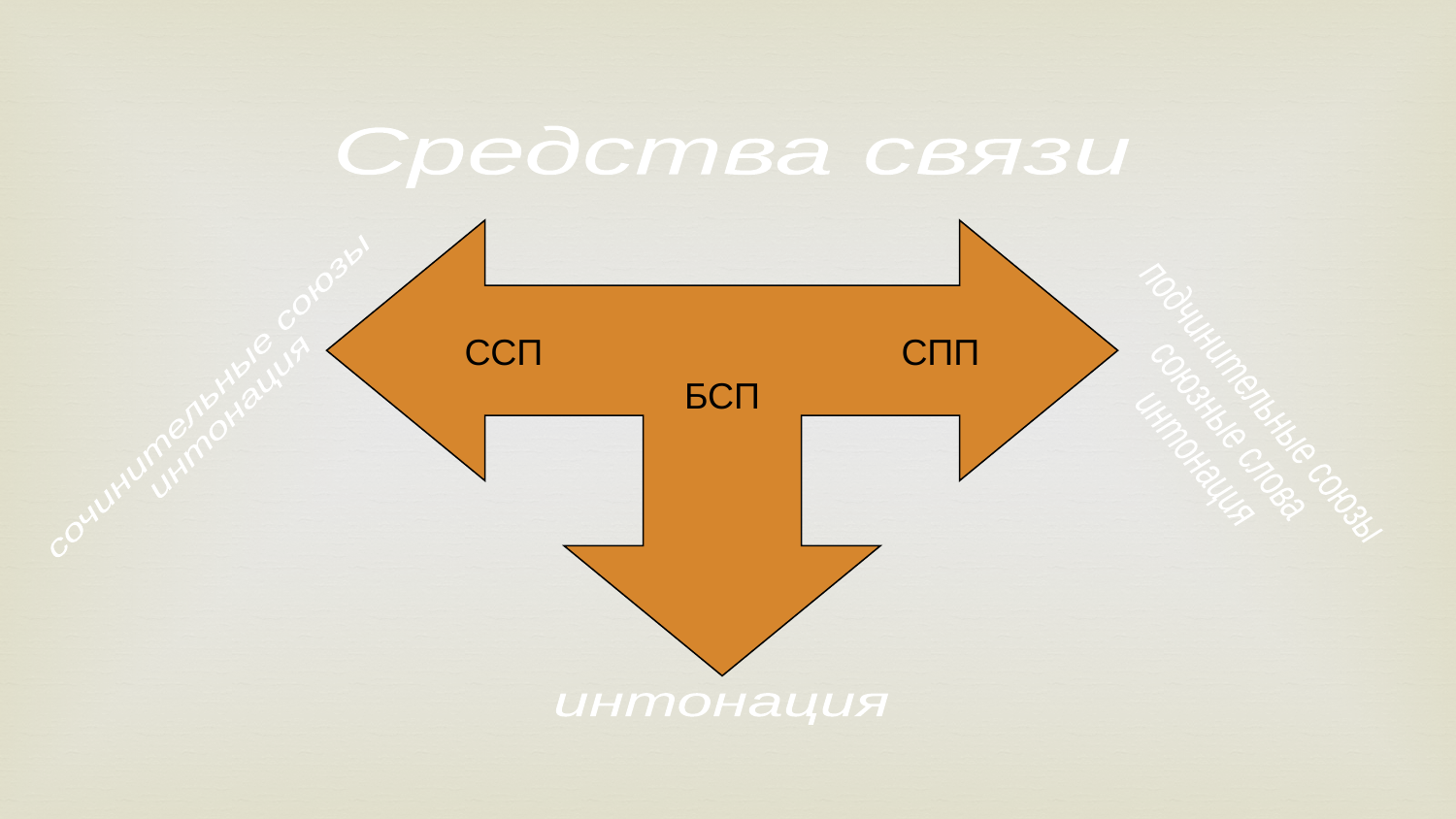

Средства связи

ССП			СПП
БСП
подчинительные союзы
союзные слова
интонация
сочинительные союзы
интонация
интонация